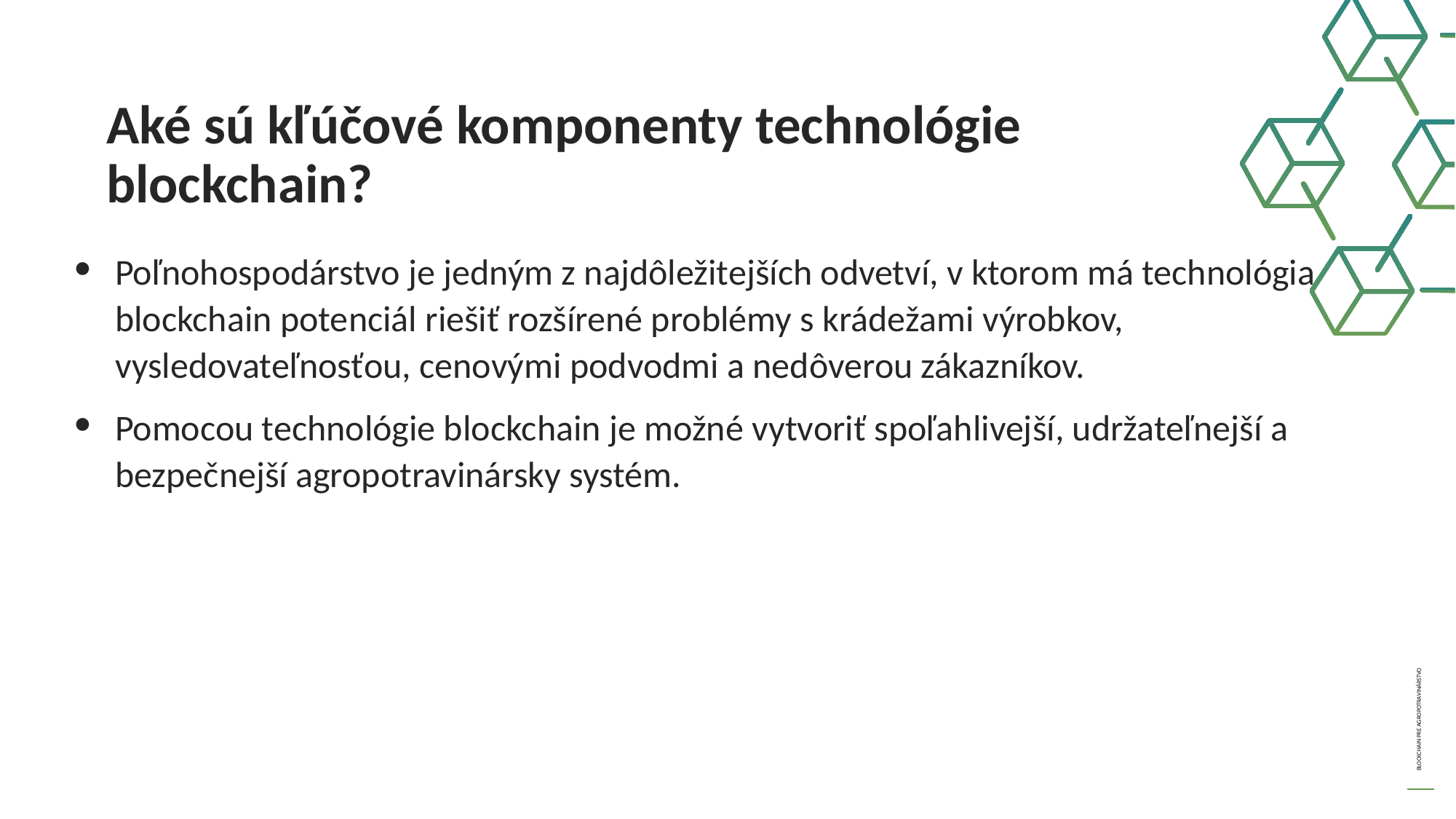

Aké sú kľúčové komponenty technológie
blockchain?
Poľnohospodárstvo je jedným z najdôležitejších odvetví, v ktorom má technológia blockchain potenciál riešiť rozšírené problémy s krádežami výrobkov, vysledovateľnosťou, cenovými podvodmi a nedôverou zákazníkov.
Pomocou technológie blockchain je možné vytvoriť spoľahlivejší, udržateľnejší a bezpečnejší agropotravinársky systém.